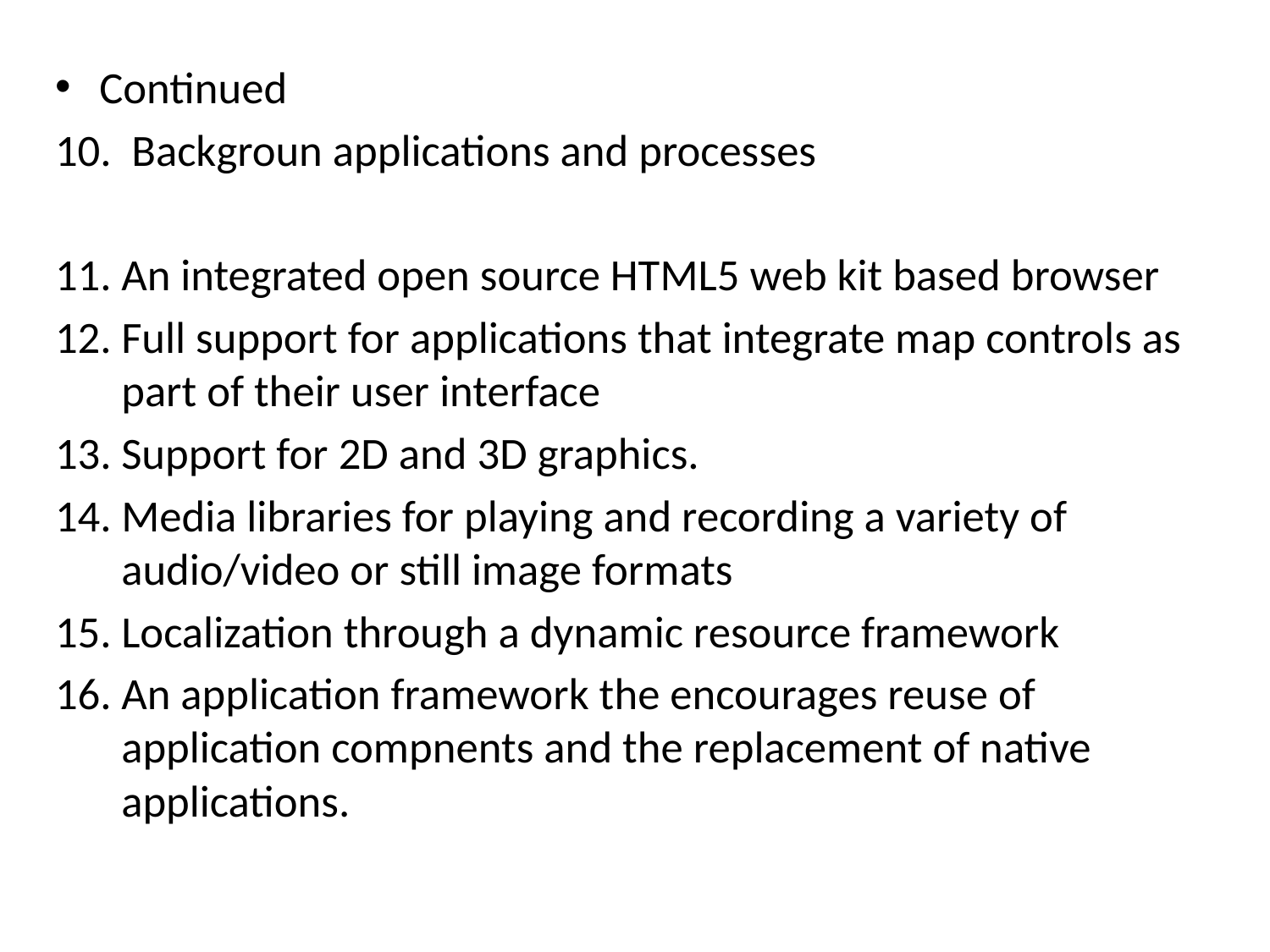

Continued
 Backgroun applications and processes

An integrated open source HTML5 web kit based browser
Full support for applications that integrate map controls as part of their user interface
Support for 2D and 3D graphics.
Media libraries for playing and recording a variety of audio/video or still image formats
Localization through a dynamic resource framework
An application framework the encourages reuse of application compnents and the replacement of native applications.